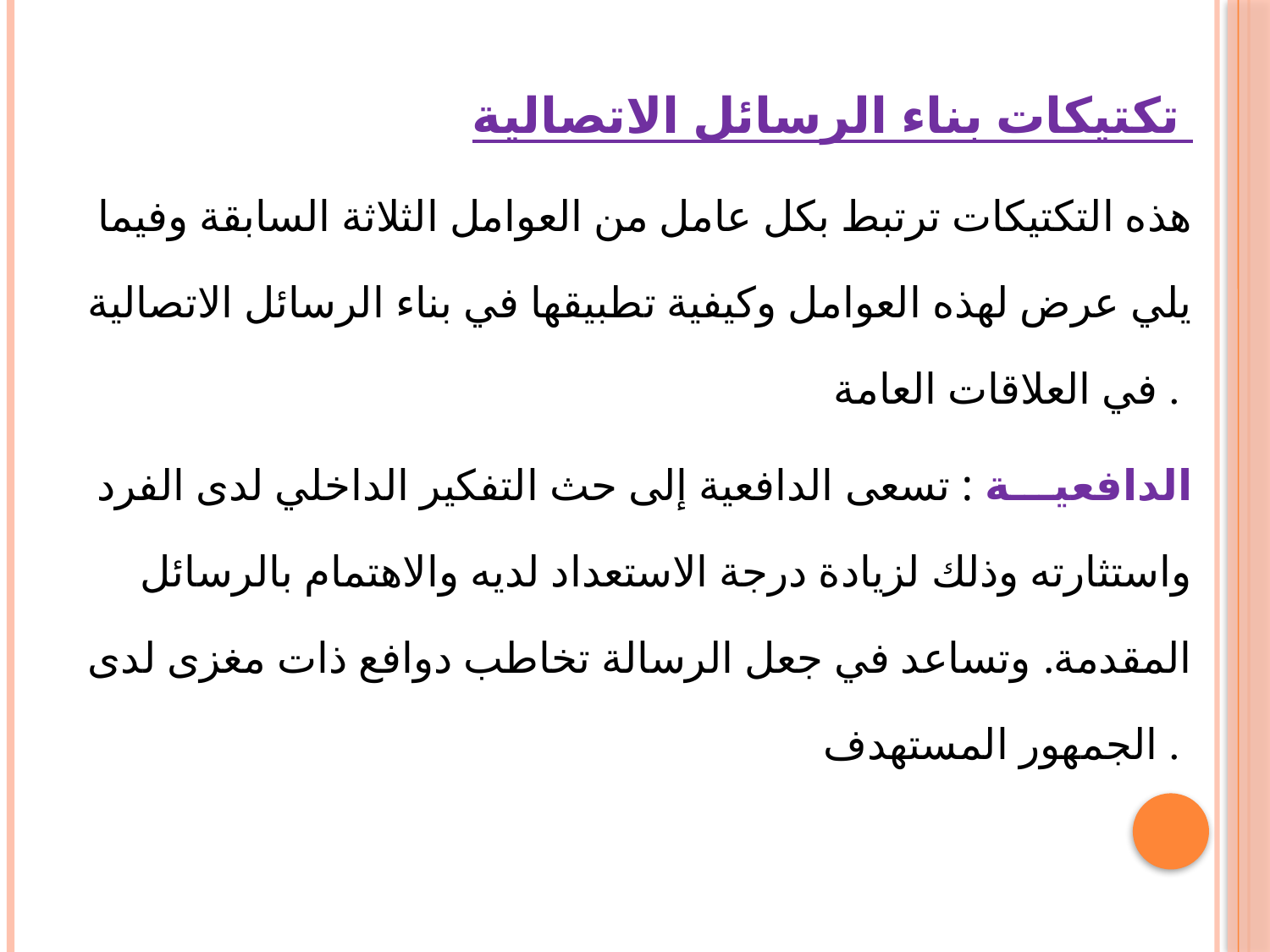

تكتيكات بناء الرسائل الاتصالية
هذه التكتيكات ترتبط بكل عامل من العوامل الثلاثة السابقة وفيما يلي عرض لهذه العوامل وكيفية تطبيقها في بناء الرسائل الاتصالية في العلاقات العامة .
الدافعيـــة : تسعى الدافعية إلى حث التفكير الداخلي لدى الفرد واستثارته وذلك لزيادة درجة الاستعداد لديه والاهتمام بالرسائل المقدمة. وتساعد في جعل الرسالة تخاطب دوافع ذات مغزى لدى الجمهور المستهدف .